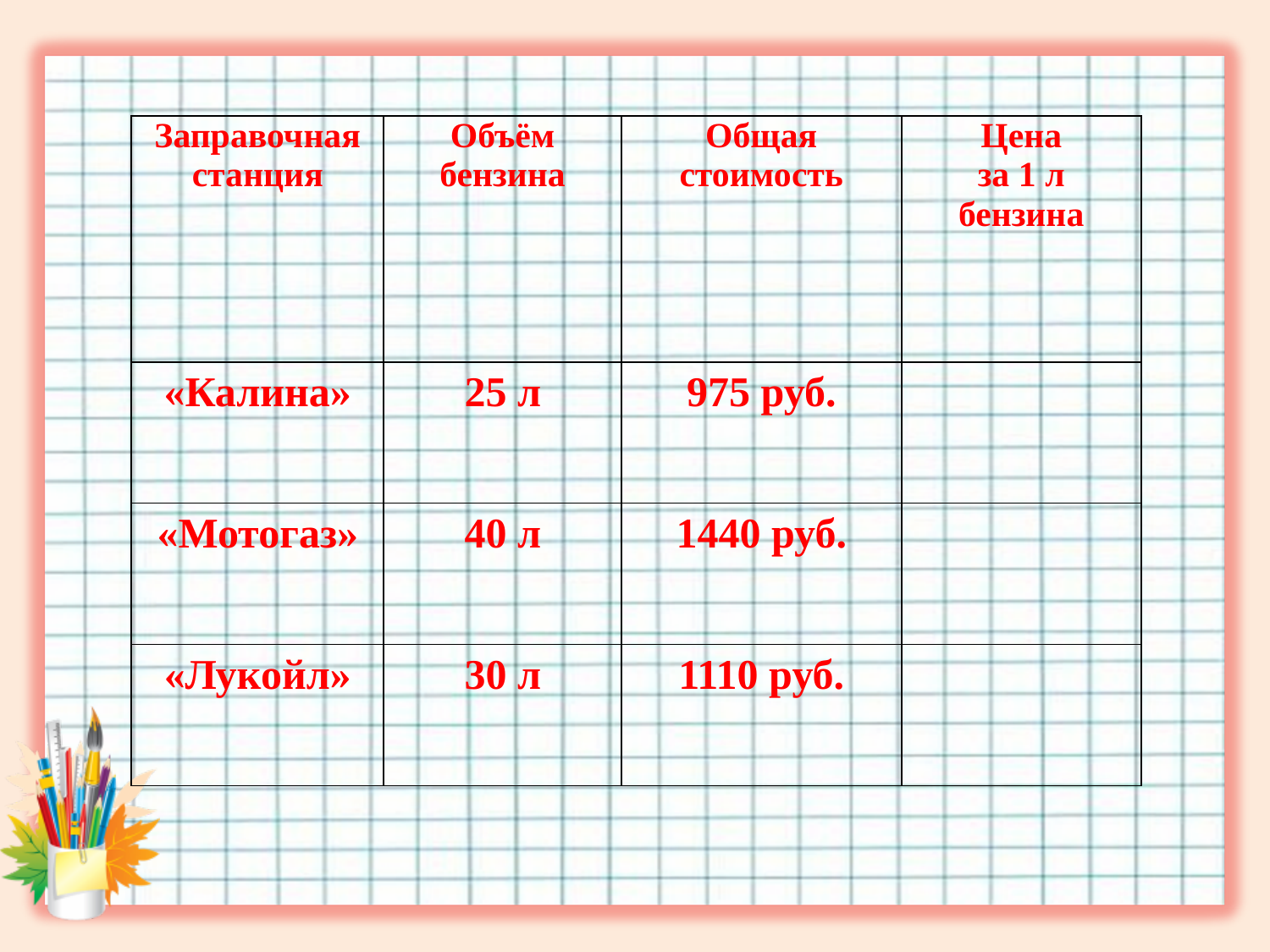

#
| Заправочная станция | Объём бензина | Общая стоимость | Цена за 1 л бензина |
| --- | --- | --- | --- |
| «Калина» | 25 л | 975 руб. |  |
| «Мотогаз» | 40 л | 1440 руб. |  |
| «Лукойл» | 30 л | 1110 руб. |  |